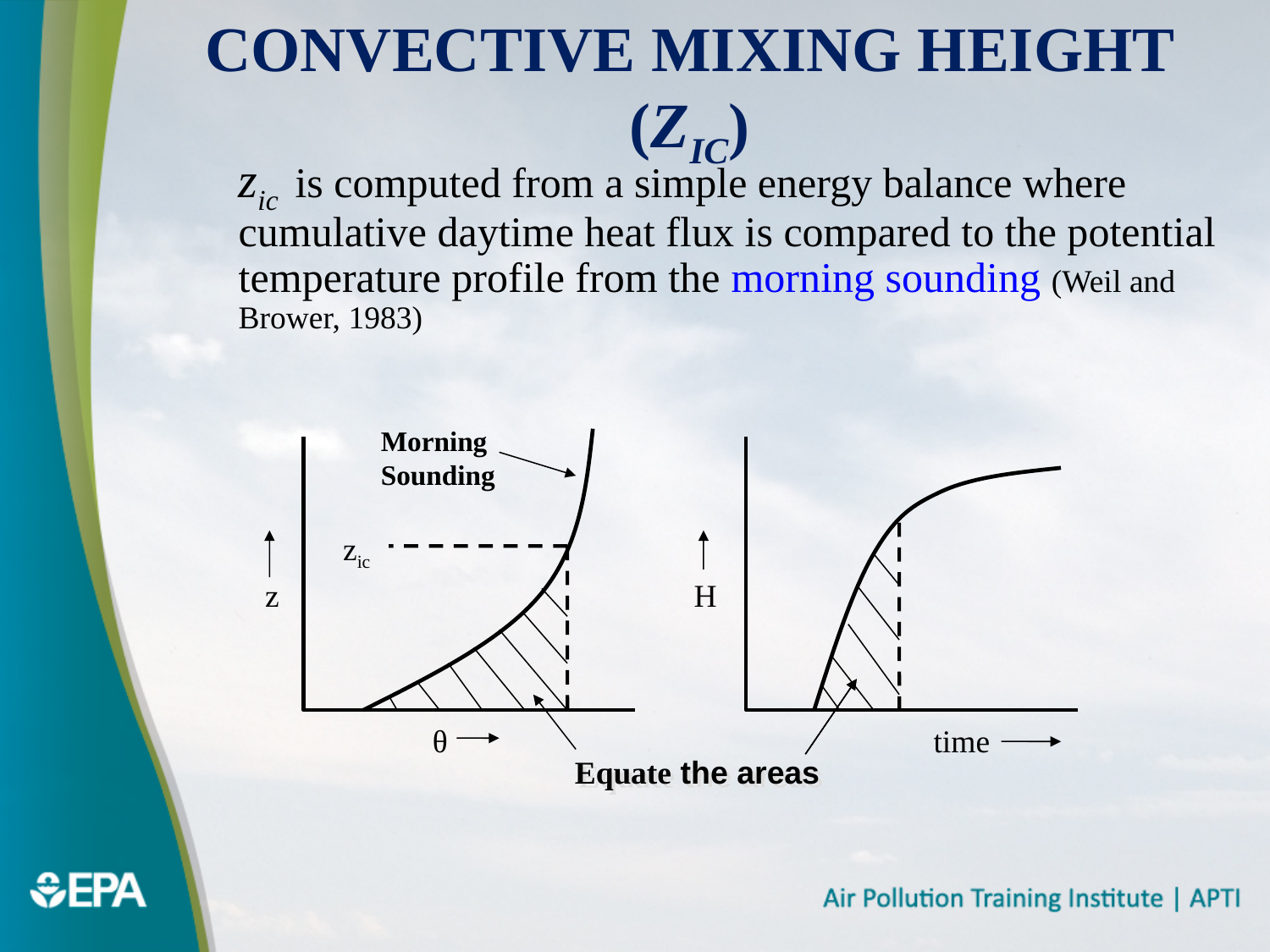

# Convective Mixing Height (zic)
zic  is computed from a simple energy balance where cumulative daytime heat flux is compared to the potential temperature profile from the morning sounding (Weil and Brower, 1983)

Morning
Sounding

zic

z
H

time
θ

Equate the areas